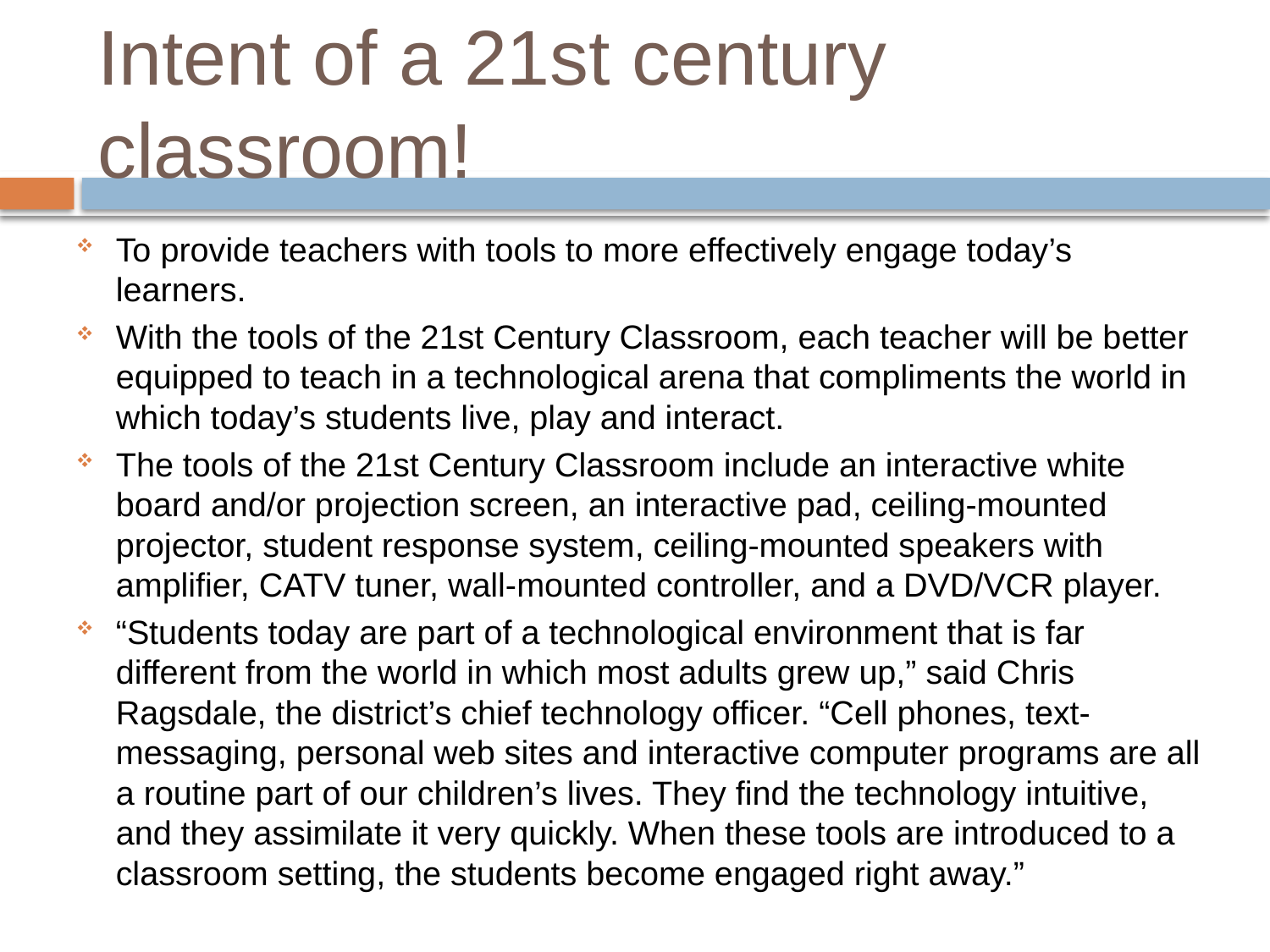

# Intent of a 21st century classroom!
To provide teachers with tools to more effectively engage today’s learners.
With the tools of the 21st Century Classroom, each teacher will be better equipped to teach in a technological arena that compliments the world in which today’s students live, play and interact.
The tools of the 21st Century Classroom include an interactive white board and/or projection screen, an interactive pad, ceiling-mounted projector, student response system, ceiling-mounted speakers with amplifier, CATV tuner, wall-mounted controller, and a DVD/VCR player.
“Students today are part of a technological environment that is far different from the world in which most adults grew up,” said Chris Ragsdale, the district’s chief technology officer. “Cell phones, text-messaging, personal web sites and interactive computer programs are all a routine part of our children’s lives. They find the technology intuitive, and they assimilate it very quickly. When these tools are introduced to a classroom setting, the students become engaged right away.”